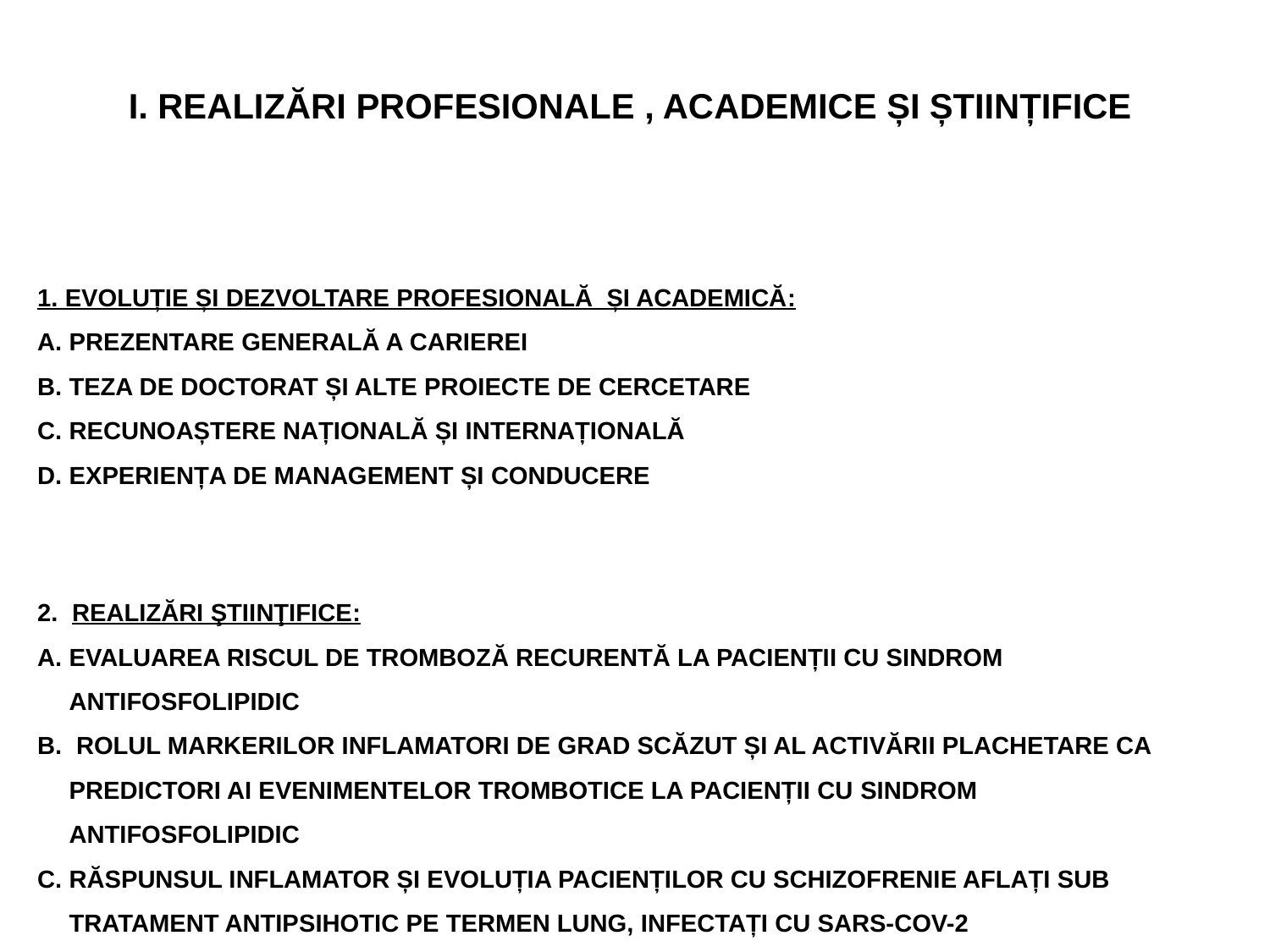

I. REALIZĂRI PROFESIONALE , ACADEMICE ȘI ȘTIINȚIFICE
1. EVOLUȚIE ȘI DEZVOLTARE PROFESIONALĂ  ȘI ACADEMICĂ:
A. PREZENTARE GENERALĂ A CARIEREI
B. TEZA DE DOCTORAT ȘI ALTE PROIECTE DE CERCETARE
C. RECUNOAȘTERE NAȚIONALĂ ȘI INTERNAȚIONALĂ
D. EXPERIENȚA DE MANAGEMENT ȘI CONDUCERE
2.  REALIZĂRI ŞTIINŢIFICE:
EVALUAREA RISCUL DE TROMBOZĂ RECURENTĂ LA PACIENȚII CU SINDROM ANTIFOSFOLIPIDIC
 ROLUL MARKERILOR INFLAMATORI DE GRAD SCĂZUT ȘI AL ACTIVĂRII PLACHETARE CA PREDICTORI AI EVENIMENTELOR TROMBOTICE LA PACIENȚII CU SINDROM ANTIFOSFOLIPIDIC
RĂSPUNSUL INFLAMATOR ȘI EVOLUȚIA PACIENȚILOR CU SCHIZOFRENIE AFLAȚI SUB TRATAMENT ANTIPSIHOTIC PE TERMEN LUNG, INFECTAȚI CU SARS-COV-2
 ASPECTE DE MEDICINĂ INTEGRATIVĂ